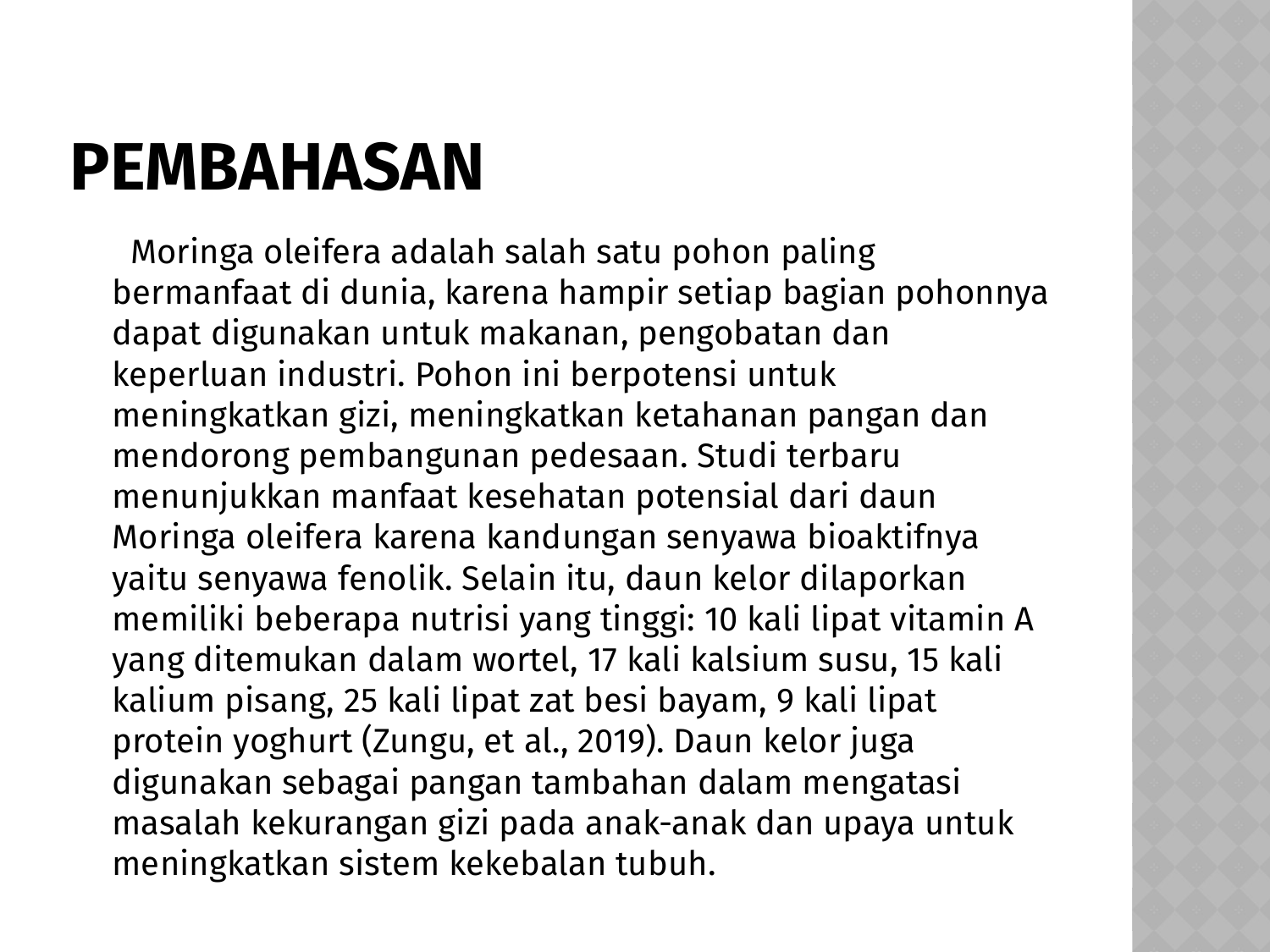

# pembahasan
      Moringa oleifera adalah salah satu pohon paling bermanfaat di dunia, karena hampir setiap bagian pohonnya dapat digunakan untuk makanan, pengobatan dan keperluan industri. Pohon ini berpotensi untuk meningkatkan gizi, meningkatkan ketahanan pangan dan mendorong pembangunan pedesaan. Studi terbaru menunjukkan manfaat kesehatan potensial dari daun Moringa oleifera karena kandungan senyawa bioaktifnya yaitu senyawa fenolik. Selain itu, daun kelor dilaporkan memiliki beberapa nutrisi yang tinggi: 10 kali lipat vitamin A yang ditemukan dalam wortel, 17 kali kalsium susu, 15 kali kalium pisang, 25 kali lipat zat besi bayam, 9 kali lipat protein yoghurt (Zungu, et al., 2019). Daun kelor juga digunakan sebagai pangan tambahan dalam mengatasi masalah kekurangan gizi pada anak-anak dan upaya untuk meningkatkan sistem kekebalan tubuh.